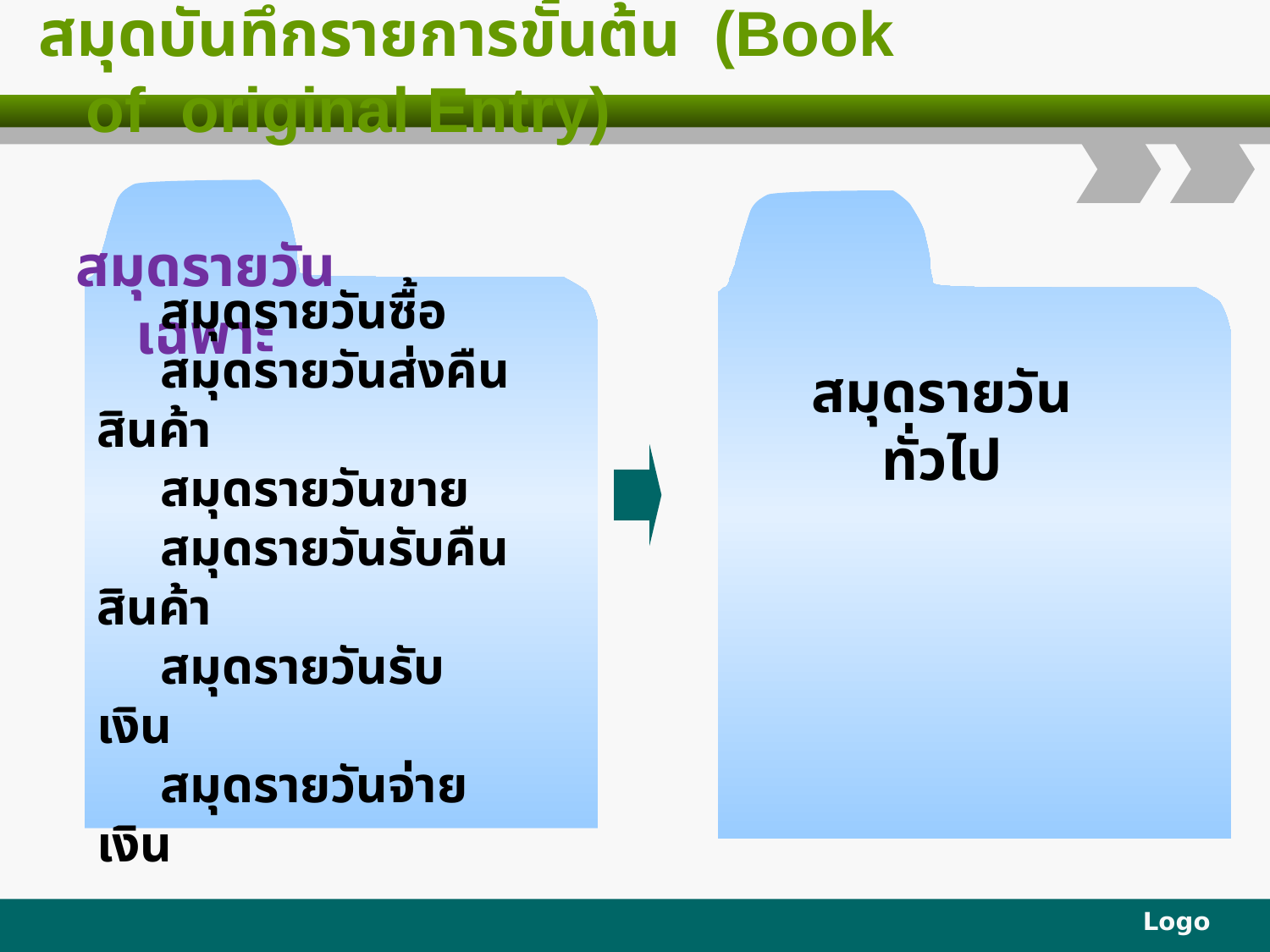

# สมุดบันทึกรายการขั้นต้น  (Book   of  original Entry)

สมุดรายวันเฉพาะ
สมุดรายวันทั่วไป
สมุดรายวันซื้อ
สมุดรายวันส่งคืนสินค้า
สมุดรายวันขาย
สมุดรายวันรับคืนสินค้า
สมุดรายวันรับเงิน
สมุดรายวันจ่ายเงิน

Logo